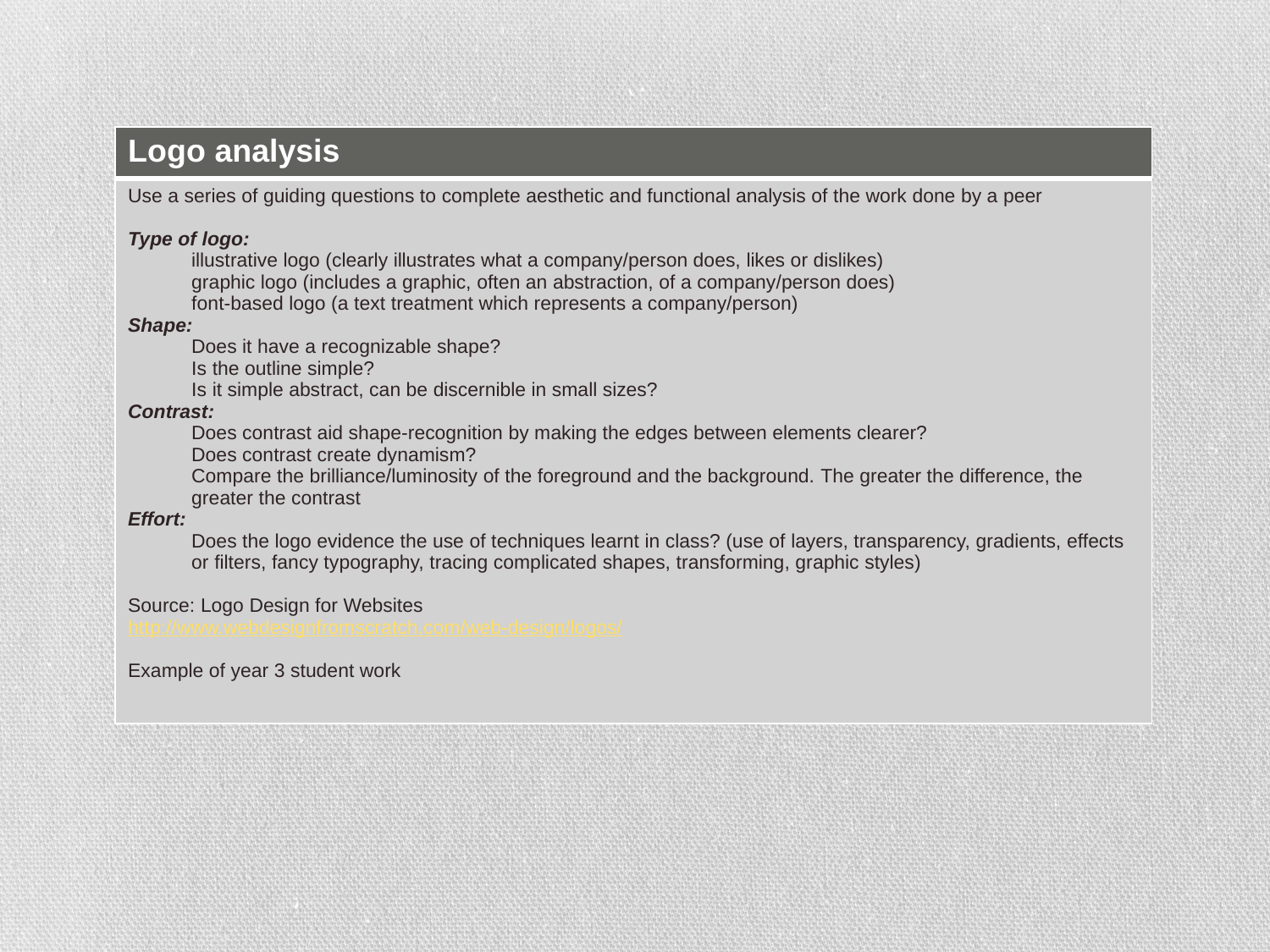

| Logo analysis |
| --- |
| Use a series of guiding questions to complete aesthetic and functional analysis of the work done by a peer Type of logo: illustrative logo (clearly illustrates what a company/person does, likes or dislikes) graphic logo (includes a graphic, often an abstraction, of a company/person does) font-based logo (a text treatment which represents a company/person) Shape: Does it have a recognizable shape? Is the outline simple? Is it simple abstract, can be discernible in small sizes? Contrast: Does contrast aid shape-recognition by making the edges between elements clearer? Does contrast create dynamism? Compare the brilliance/luminosity of the foreground and the background. The greater the difference, the greater the contrast Effort: Does the logo evidence the use of techniques learnt in class? (use of layers, transparency, gradients, effects or filters, fancy typography, tracing complicated shapes, transforming, graphic styles) Source: Logo Design for Websites http://www.webdesignfromscratch.com/web-design/logos/ Example of year 3 student work |